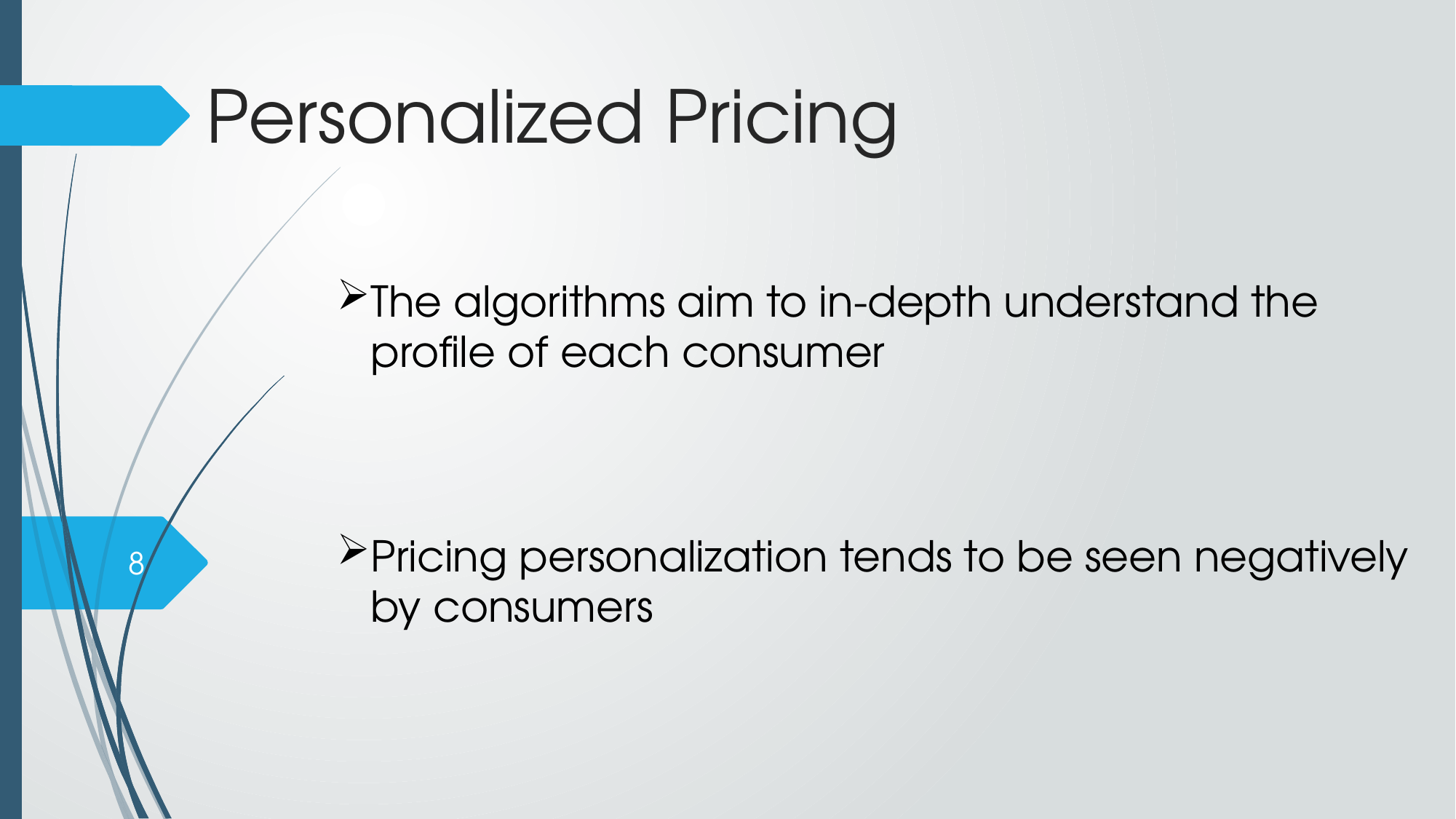

# Personalized Pricing

The algorithms aim to in-depth understand the profile of each consumer

Pricing personalization tends to be seen negatively by consumers
8